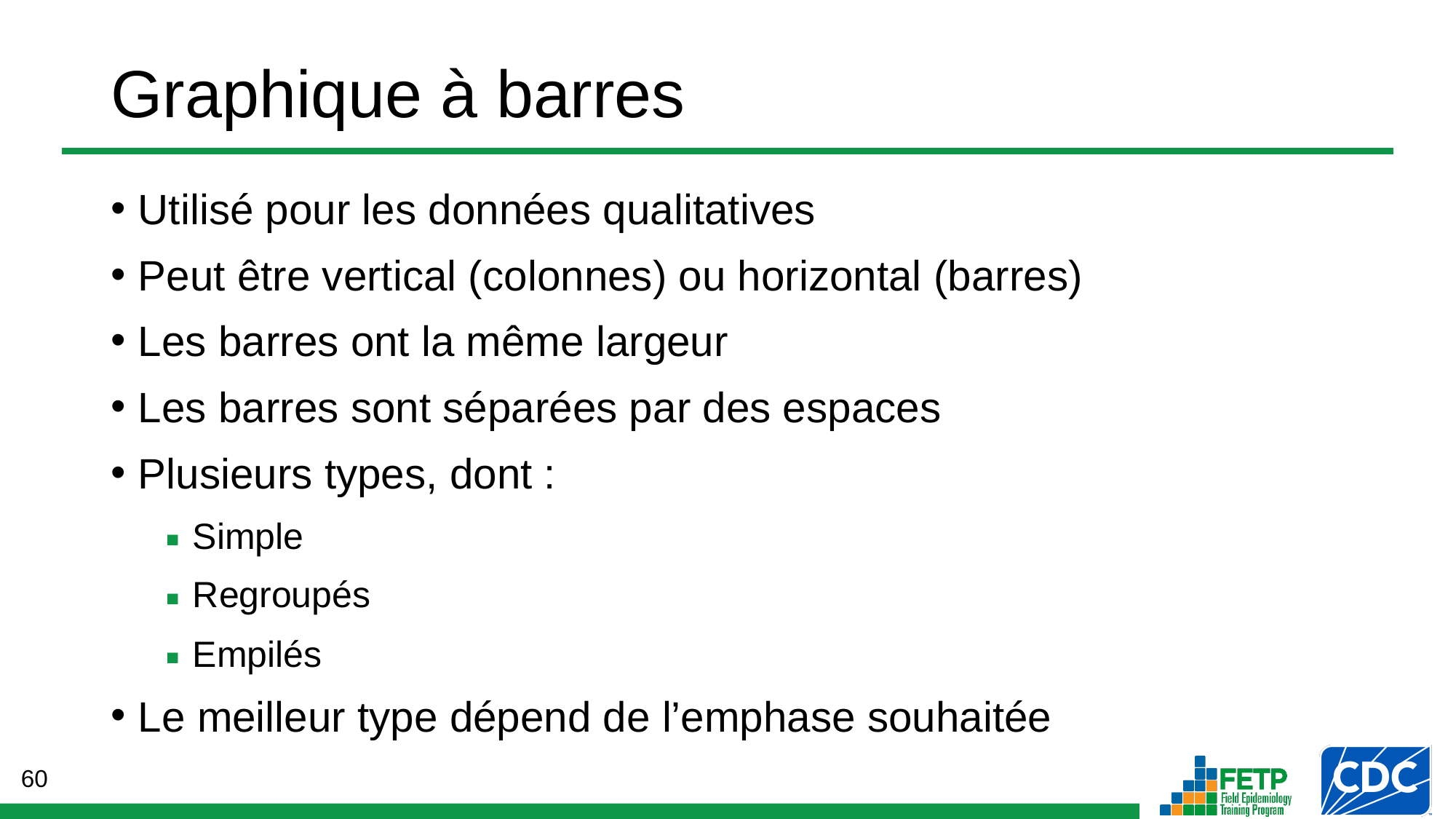

# Graphique à barres
Utilisé pour les données qualitatives
Peut être vertical (colonnes) ou horizontal (barres)
Les barres ont la même largeur
Les barres sont séparées par des espaces
Plusieurs types, dont :
Simple
Regroupés
Empilés
Le meilleur type dépend de l’emphase souhaitée